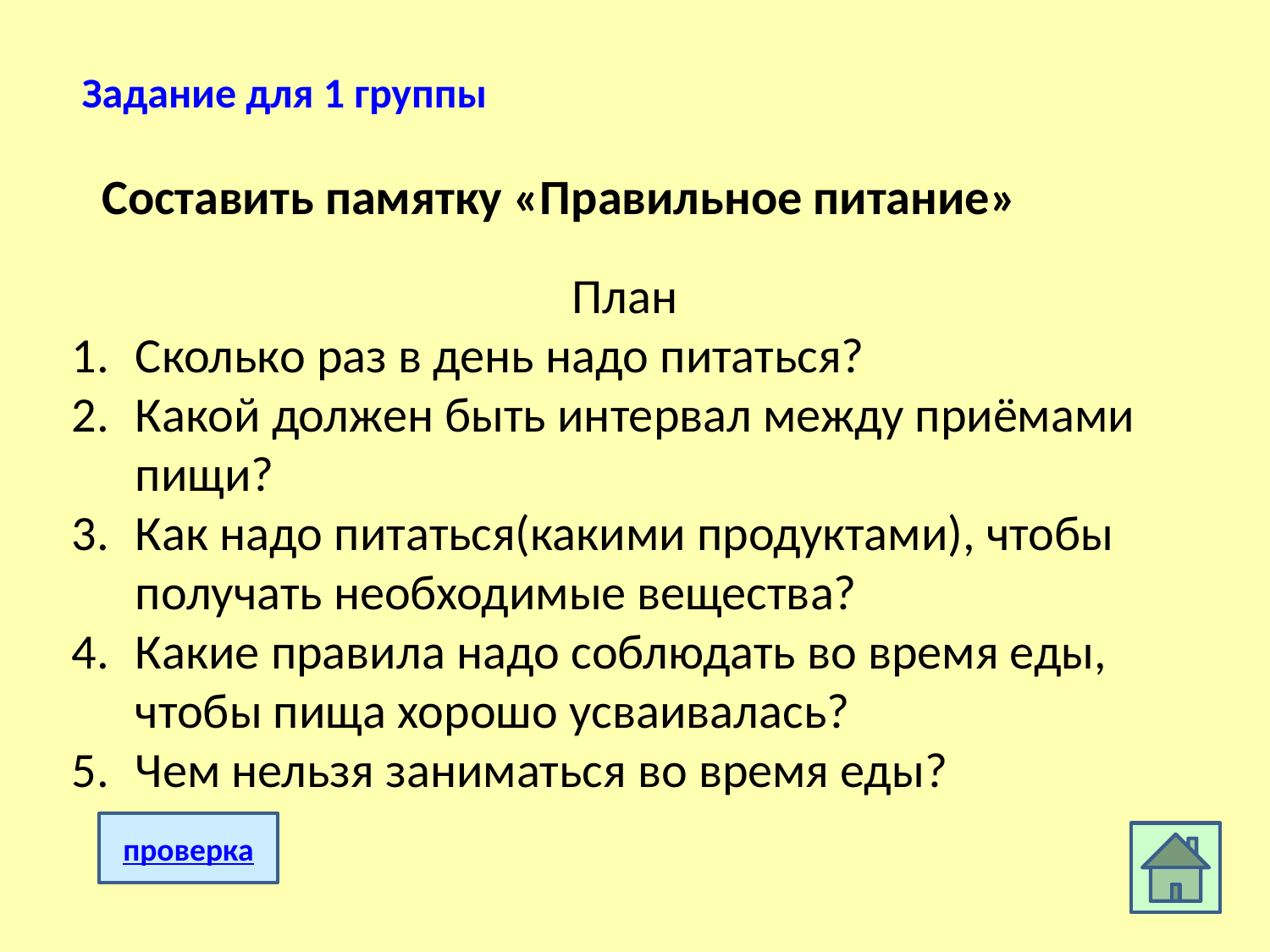

Задание для 1 группы
Составить памятку «Правильное питание»
План
Сколько раз в день надо питаться?
Какой должен быть интервал между приёмами пищи?
Как надо питаться(какими продуктами), чтобы получать необходимые вещества?
Какие правила надо соблюдать во время еды, чтобы пища хорошо усваивалась?
Чем нельзя заниматься во время еды?

проверка